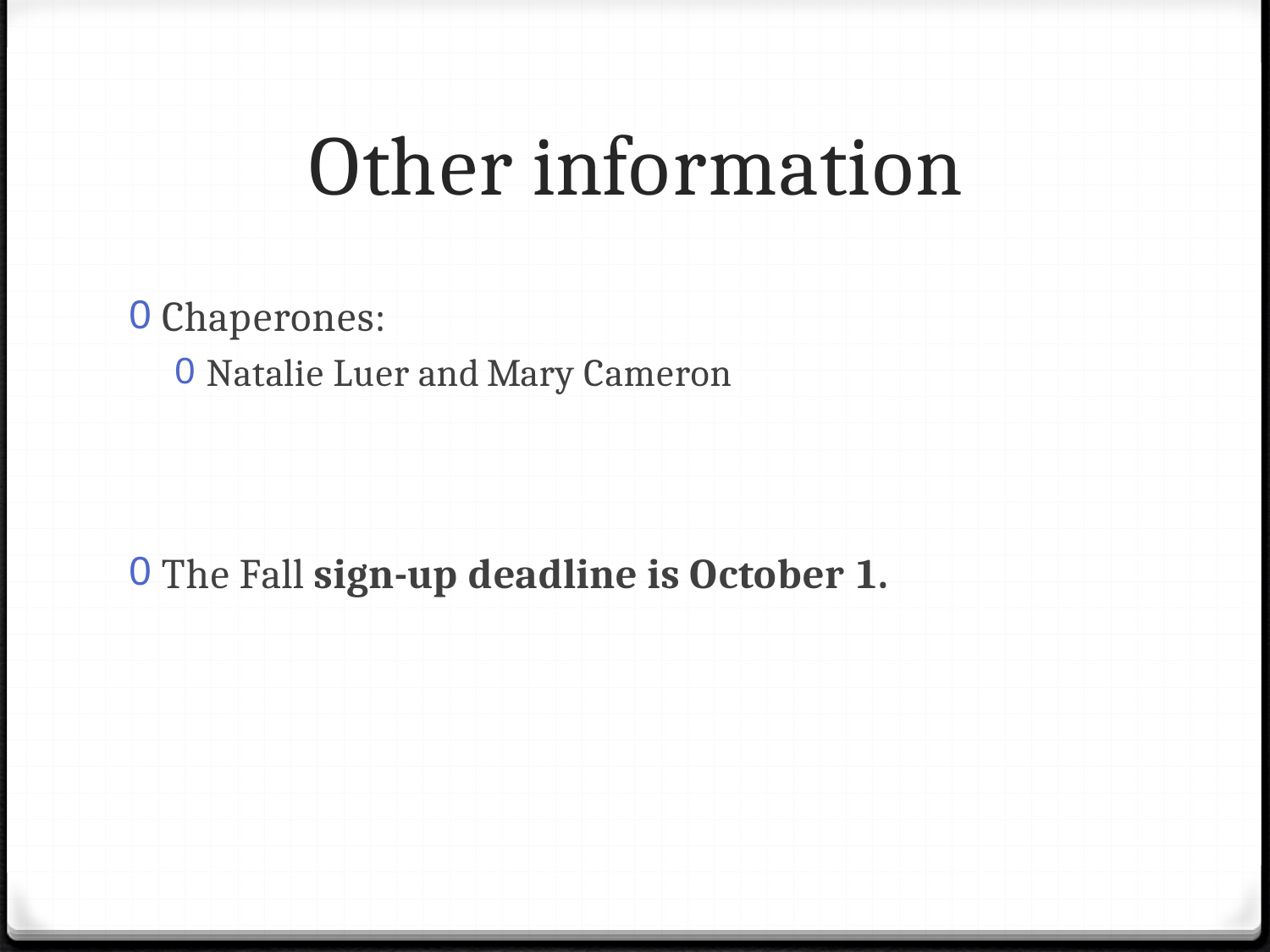

# Other information
Chaperones:
Natalie Luer and Mary Cameron

The Fall sign-up deadline is October 1.